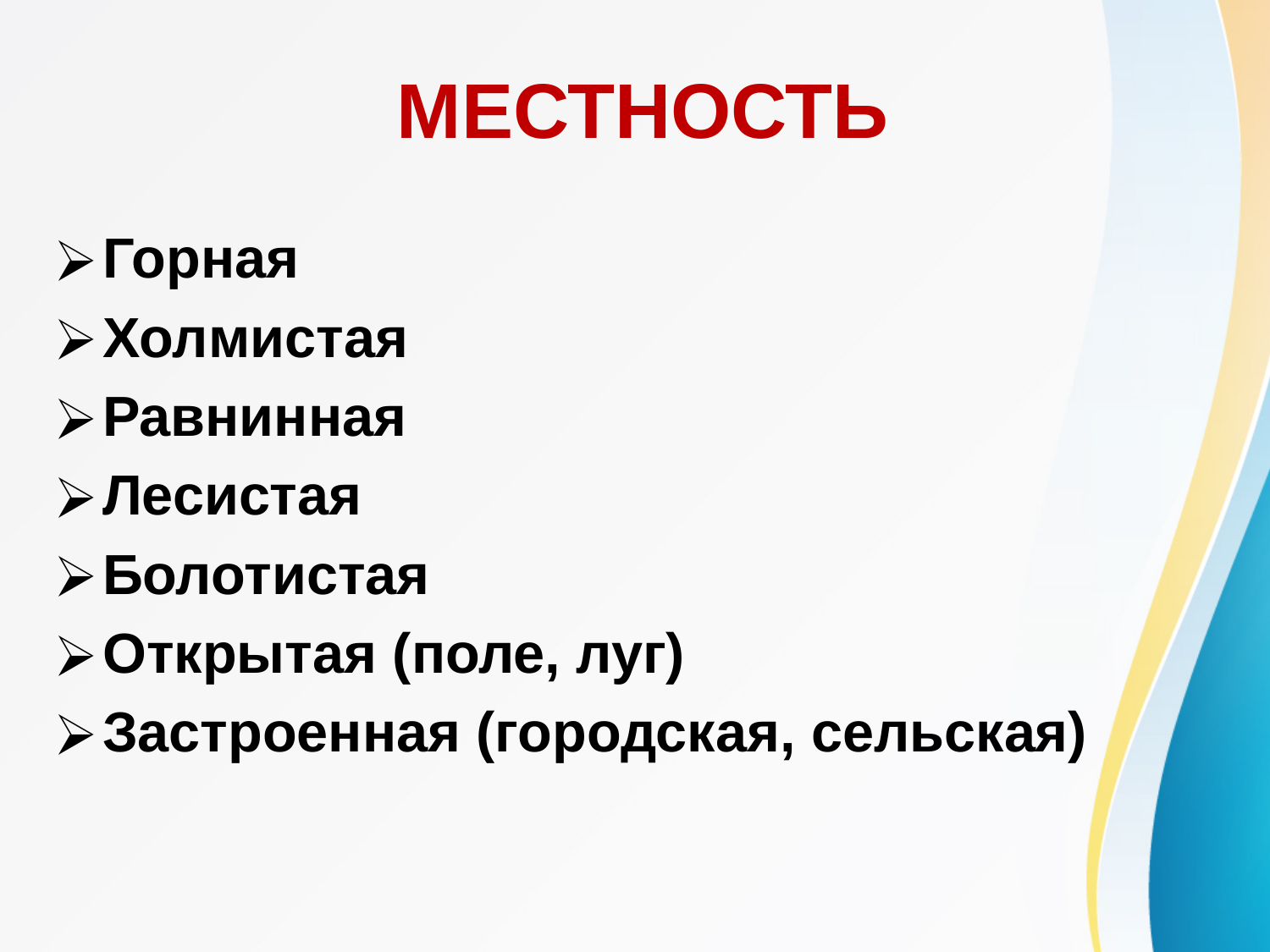

# МЕСТНОСТЬ
Горная
Холмистая
Равнинная
Лесистая
Болотистая
Открытая (поле, луг)
Застроенная (городская, сельская)